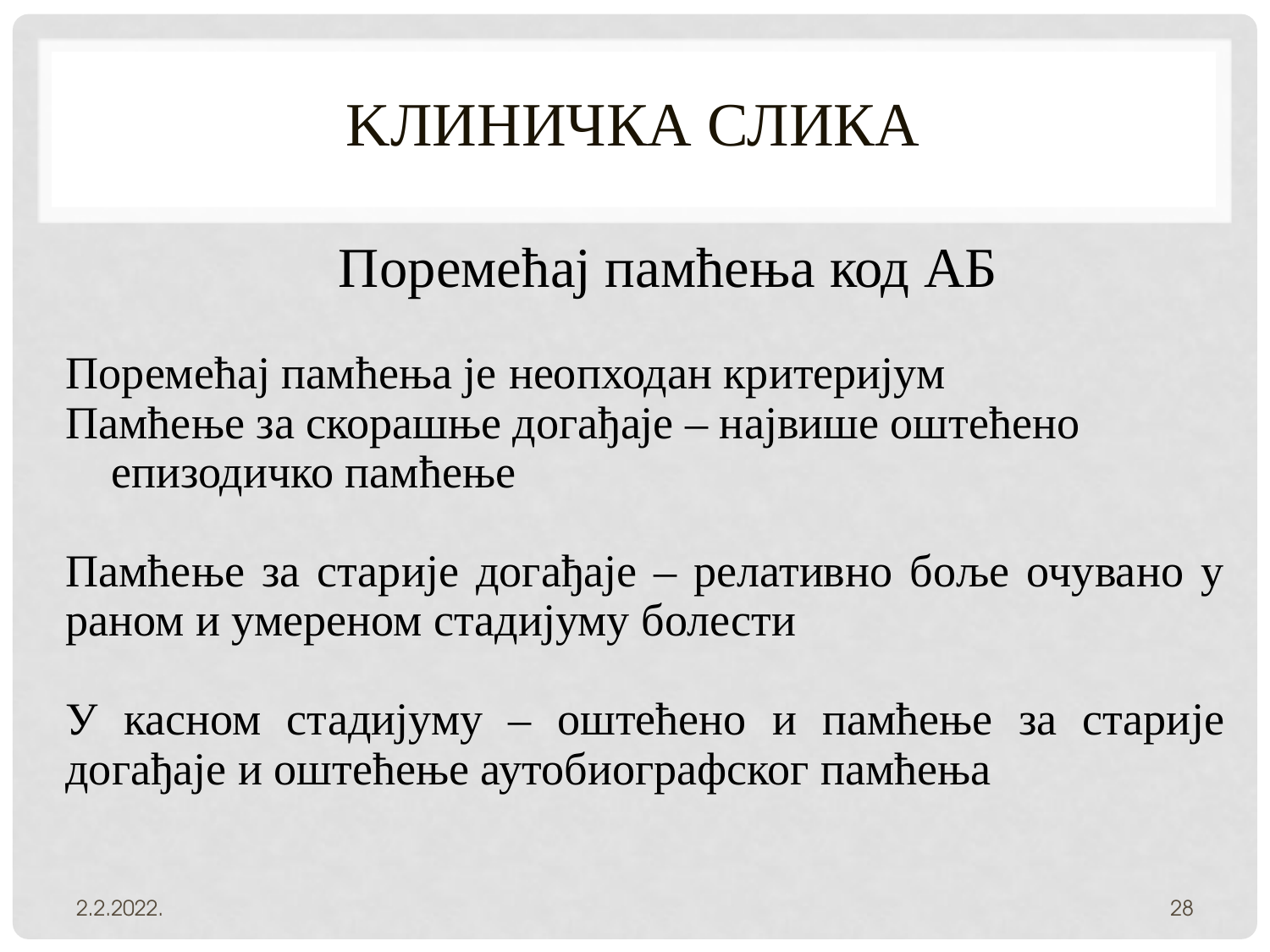

# Kлиничка слика
    Поремећај памћења код АБ

Поремећај памћења је неопходан критеријум
Памћење за скорашње догађаје – највише оштећено
    епизодичко памћење

Памћење за старије догађаје – релативно боље очувано у раном и умереном стадијуму болести

У касном стадијуму – оштећено и памћење за старије догађаје и оштећење аутобиографског памћења

2.2.2022.
28